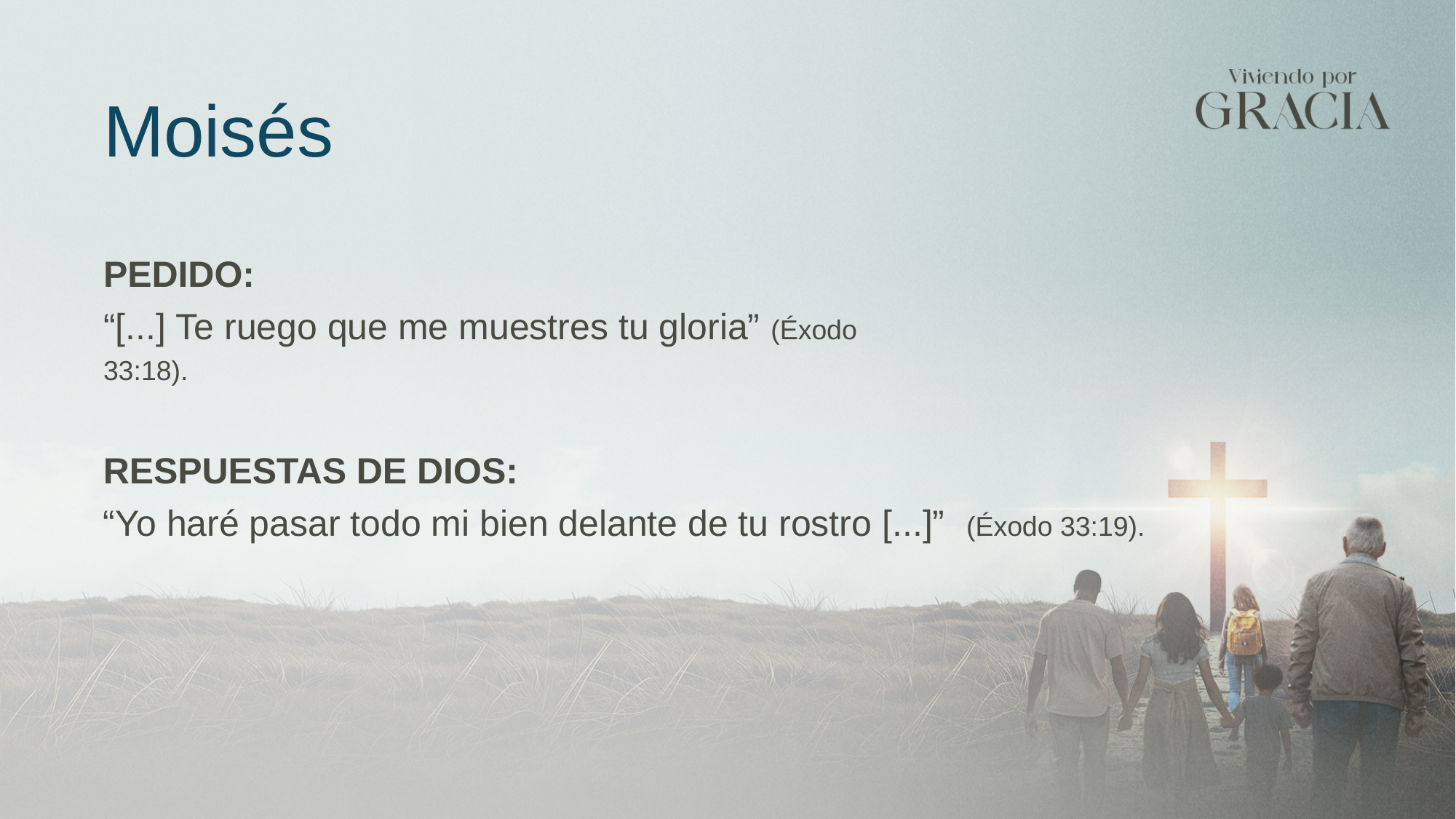

Moisés
PEDIDO:
“[...] Te ruego que me muestres tu gloria” (Éxodo 33:18).
RESPUESTAS DE DIOS:
“Yo haré pasar todo mi bien delante de tu rostro [...]”  (Éxodo 33:19).